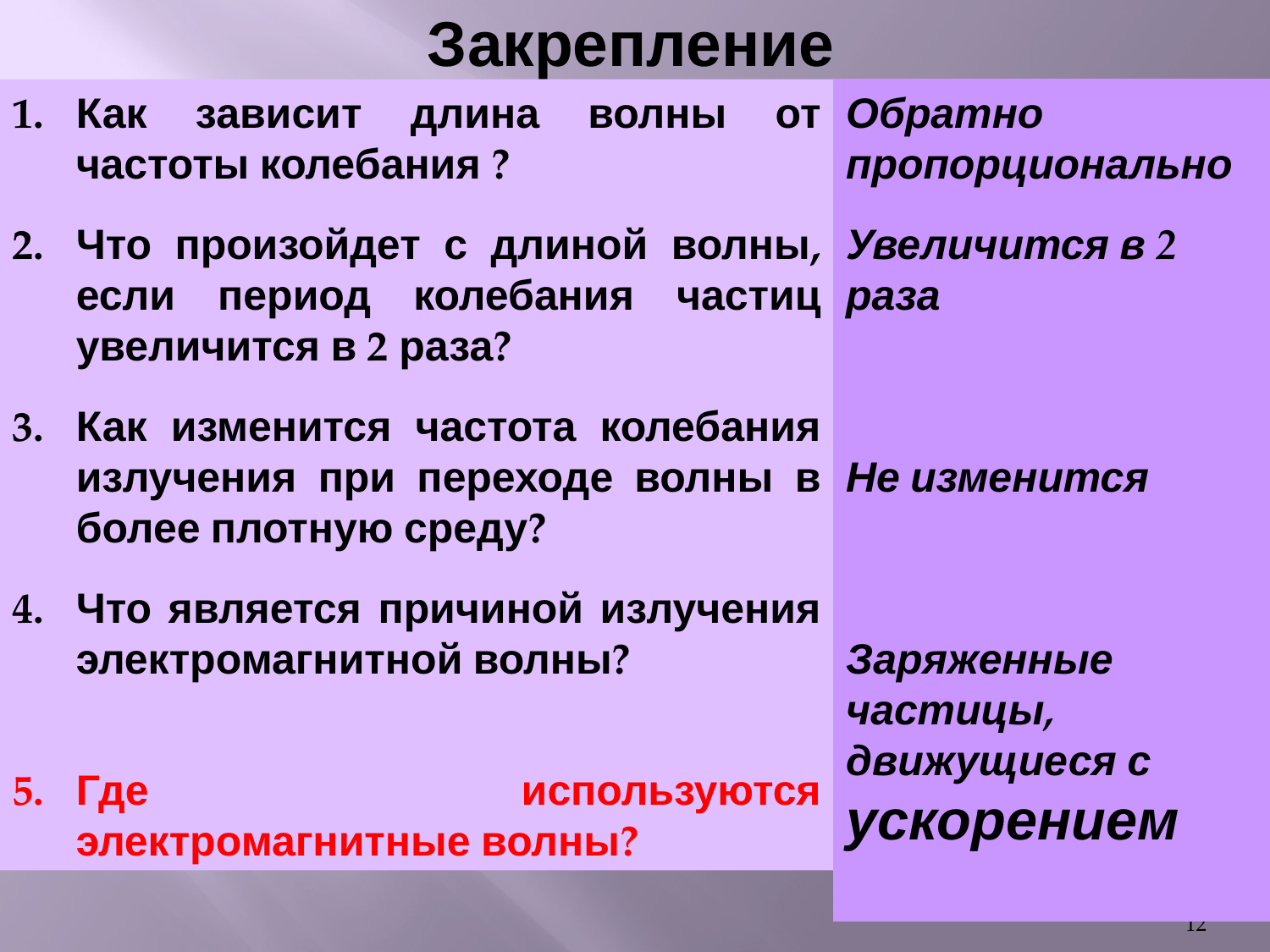

# Закрепление
Как зависит длина волны от частоты колебания ?

Что произойдет с длиной волны, если период колебания частиц увеличится в 2 раза?

Как изменится частота колебания излучения при переходе волны в более плотную среду?

Что является причиной излучения электромагнитной волны?

Где используются электромагнитные волны?
Обратно пропорционально

Увеличится в 2 раза

Не изменится

Заряженные частицы, движущиеся с ускорением

12